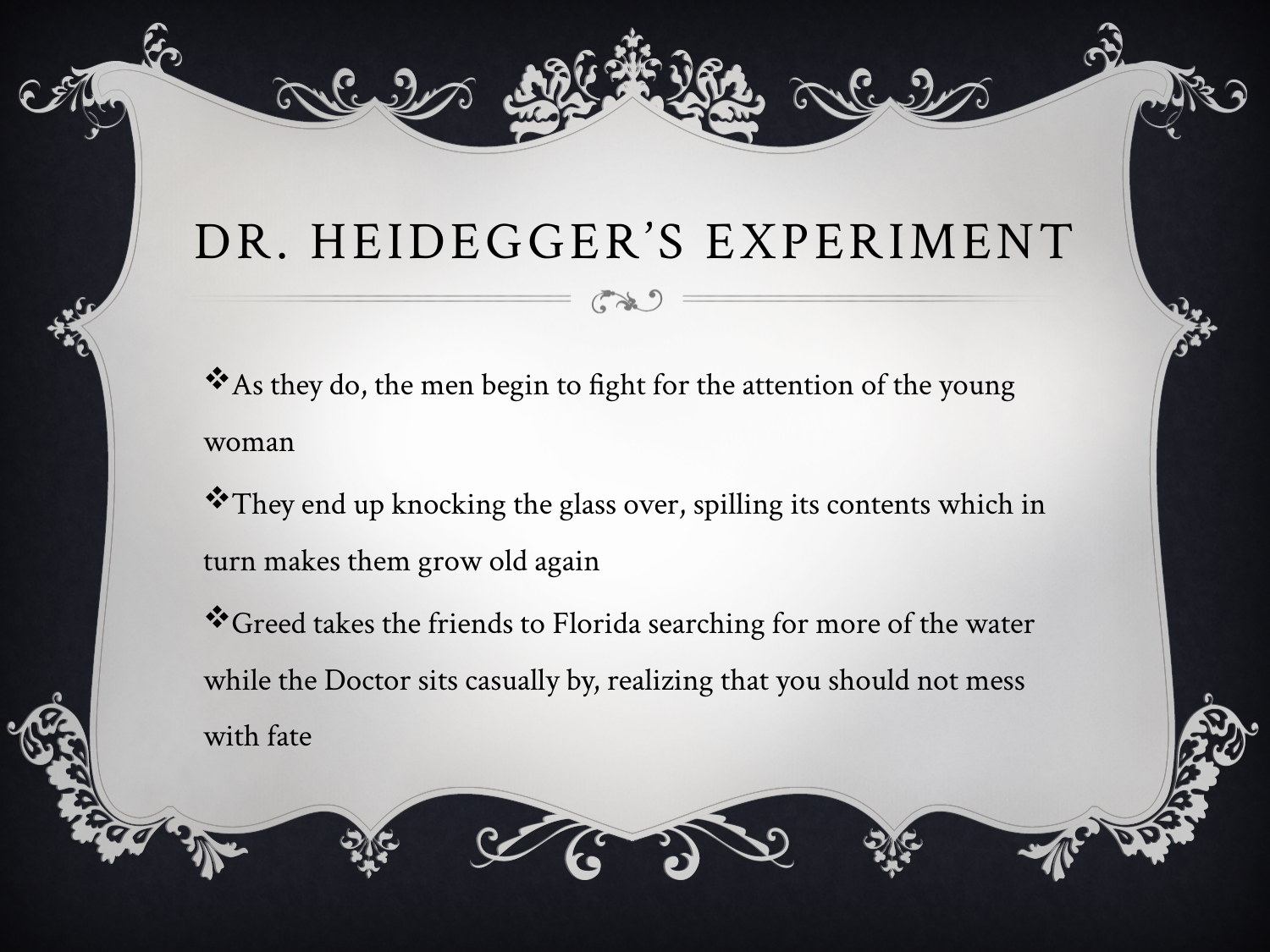

# Dr. heidegger’s experiment
As they do, the men begin to fight for the attention of the young woman
They end up knocking the glass over, spilling its contents which in turn makes them grow old again
Greed takes the friends to Florida searching for more of the water while the Doctor sits casually by, realizing that you should not mess with fate